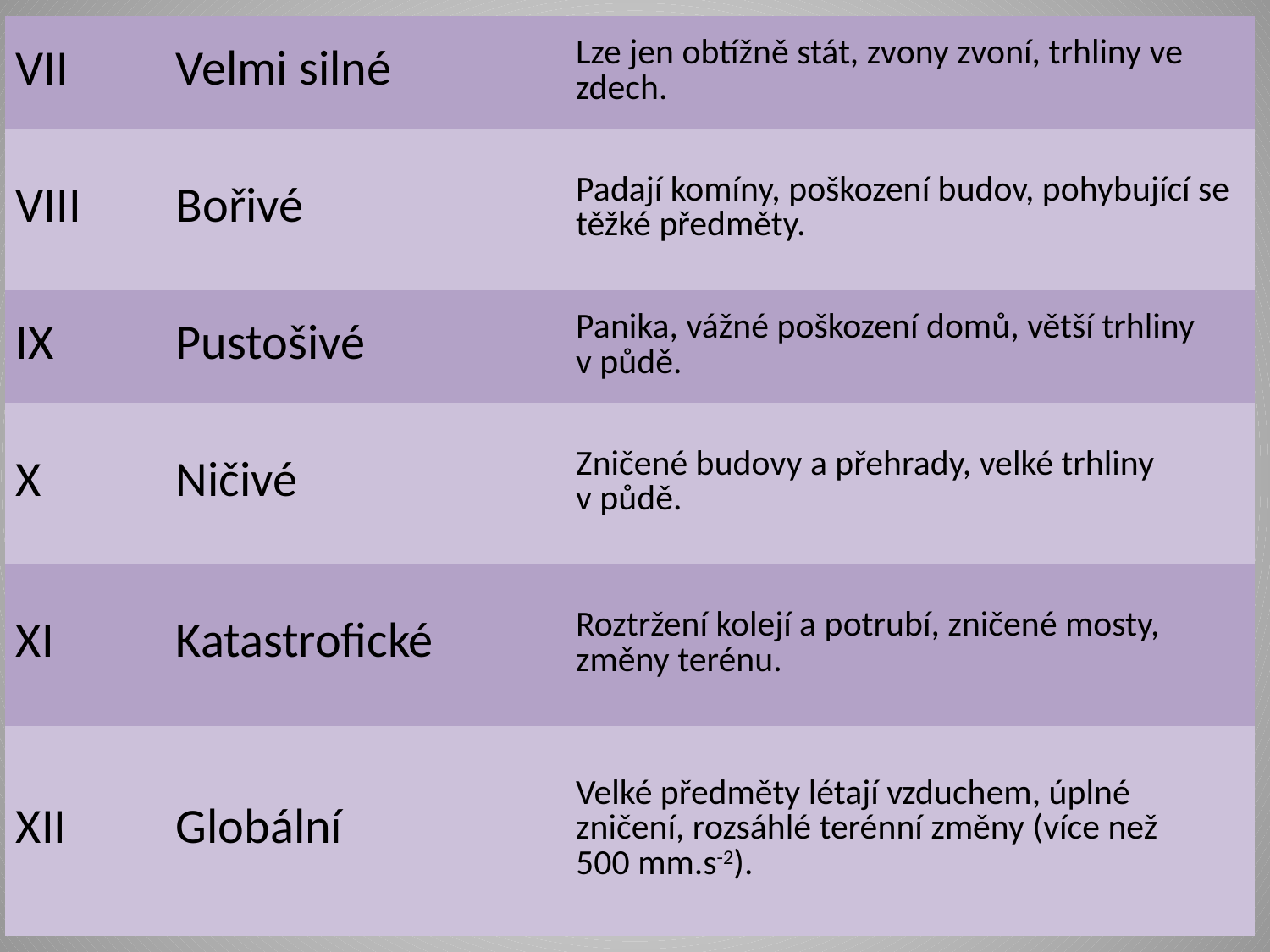

| VII | Velmi silné | Lze jen obtížně stát, zvony zvoní, trhliny ve zdech. |
| --- | --- | --- |
| VIII | Bořivé | Padají komíny, poškození budov, pohybující se těžké předměty. |
| IX | Pustošivé | Panika, vážné poškození domů, větší trhliny v půdě. |
| X | Ničivé | Zničené budovy a přehrady, velké trhliny v půdě. |
| XI | Katastrofické | Roztržení kolejí a potrubí, zničené mosty, změny terénu. |
| XII | Globální | Velké předměty létají vzduchem, úplné zničení, rozsáhlé terénní změny (více než 500 mm.s-2). |